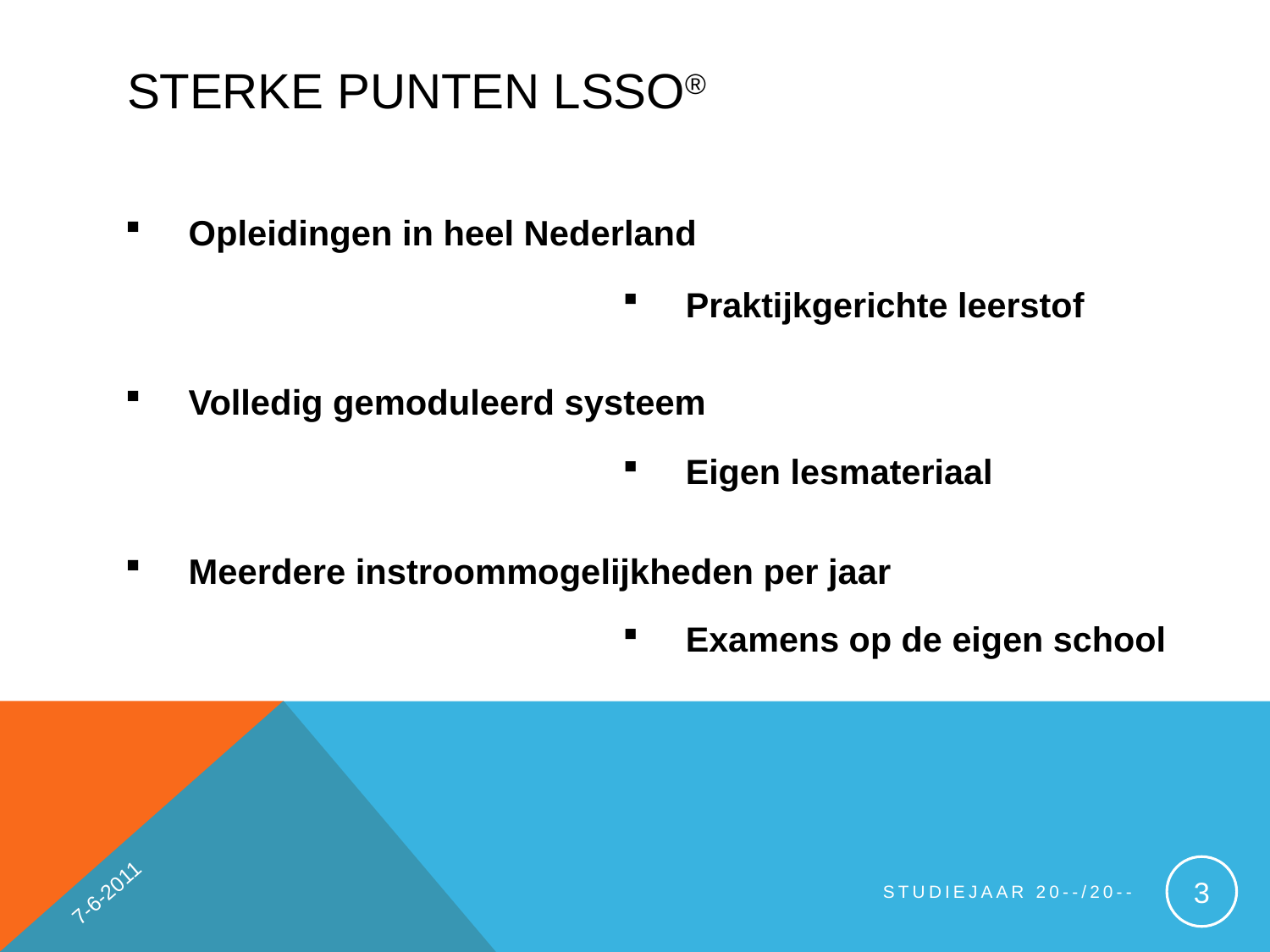

# Sterke punten LSSO®
Opleidingen in heel Nederland

Volledig gemoduleerd systeem

Meerdere instroommogelijkheden per jaar
Praktijkgerichte leerstof

Eigen lesmateriaal

Examens op de eigen school
7-6-2011
3
Studiejaar 20--/20--